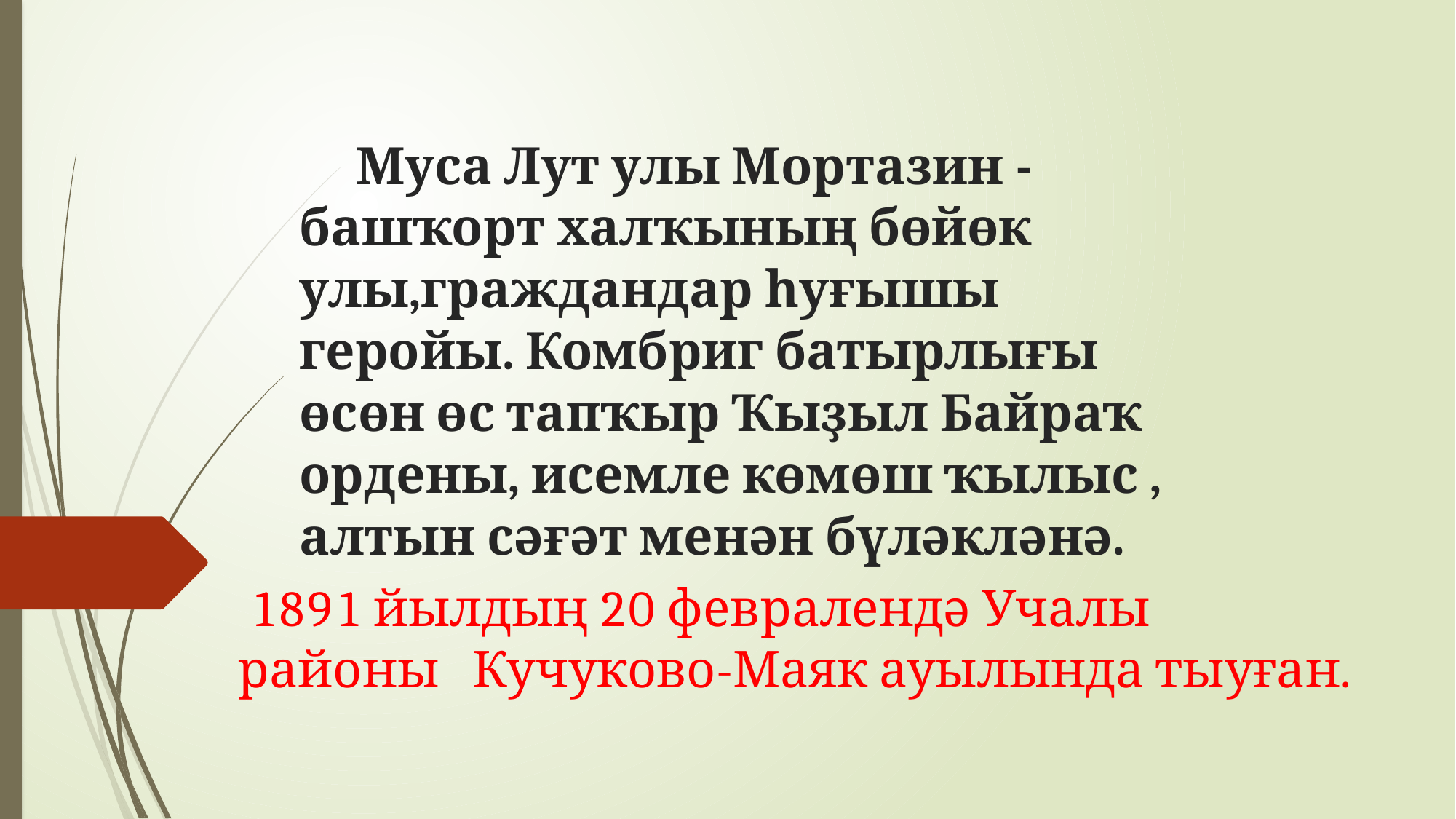

# Муса Лут улы Мортазин -     башҡорт халҡының бөйөк улы,граждандар һуғышы геройы. Комбриг батырлығы өсөн өс тапҡыр Ҡыҙыл Байраҡ ордены, исемле көмөш ҡылыс ,  алтын сәғәт менән бүләкләнә.
 1891 йылдың 20 февралендә Учалы районы   Кучуково-Маяк ауылында тыуған.